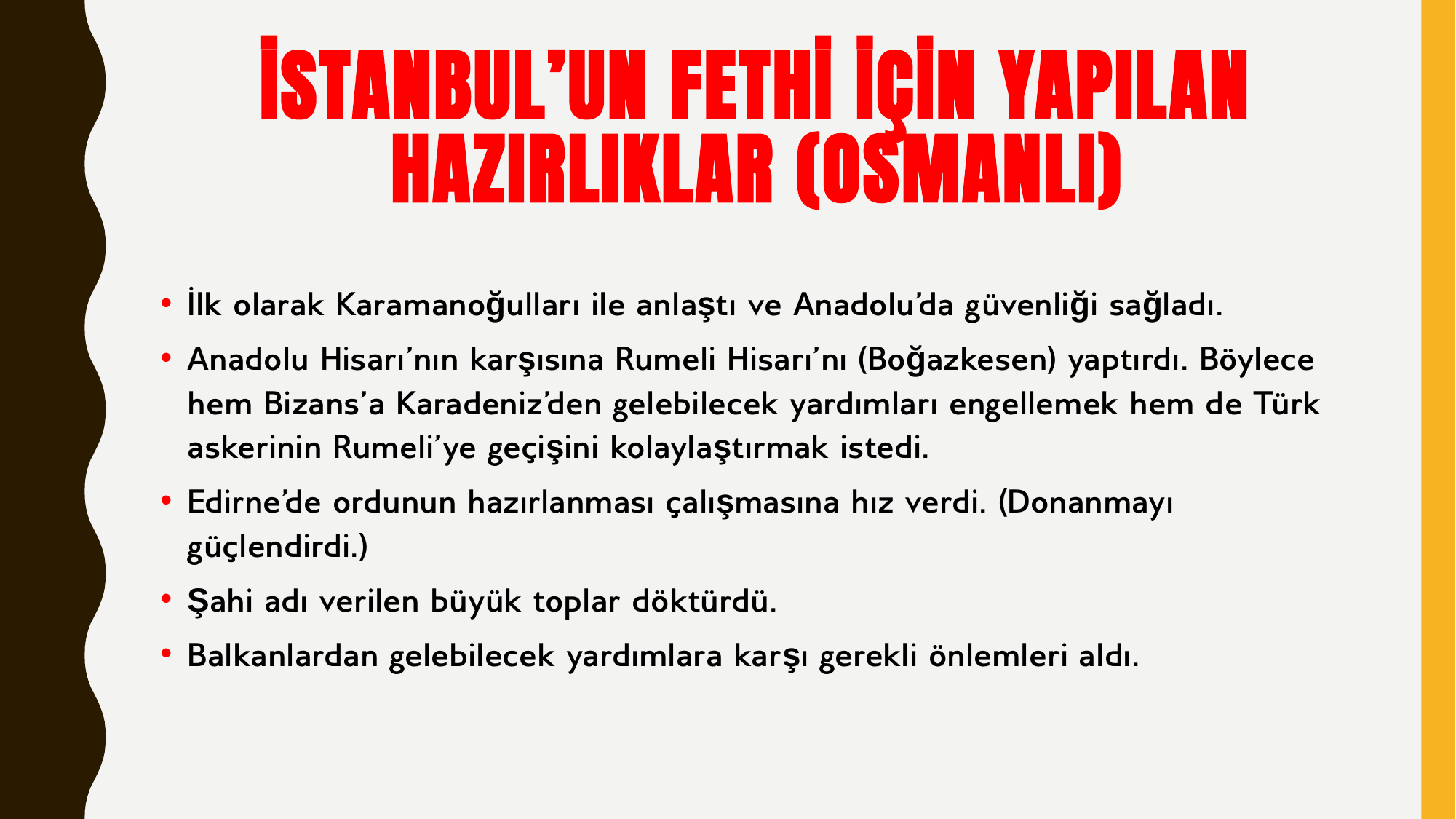

# İSTANBUL’UN FETHİ İÇİN YAPILAN HAZIRLIKLAR (OSMANLI)
İlk olarak Karamanoğulları ile anlaştı ve Anadolu’da güvenliği sağladı.
Anadolu Hisarı’nın karşısına Rumeli Hisarı’nı (Boğazkesen) yaptırdı. Böylece hem Bizans’a Karadeniz’den gelebilecek yardımları engellemek hem de Türk askerinin Rumeli’ye geçişini kolaylaştırmak istedi.
Edirne’de ordunun hazırlanması çalışmasına hız verdi. (Donanmayı güçlendirdi.)
Şahi adı verilen büyük toplar döktürdü.
Balkanlardan gelebilecek yardımlara karşı gerekli önlemleri aldı.